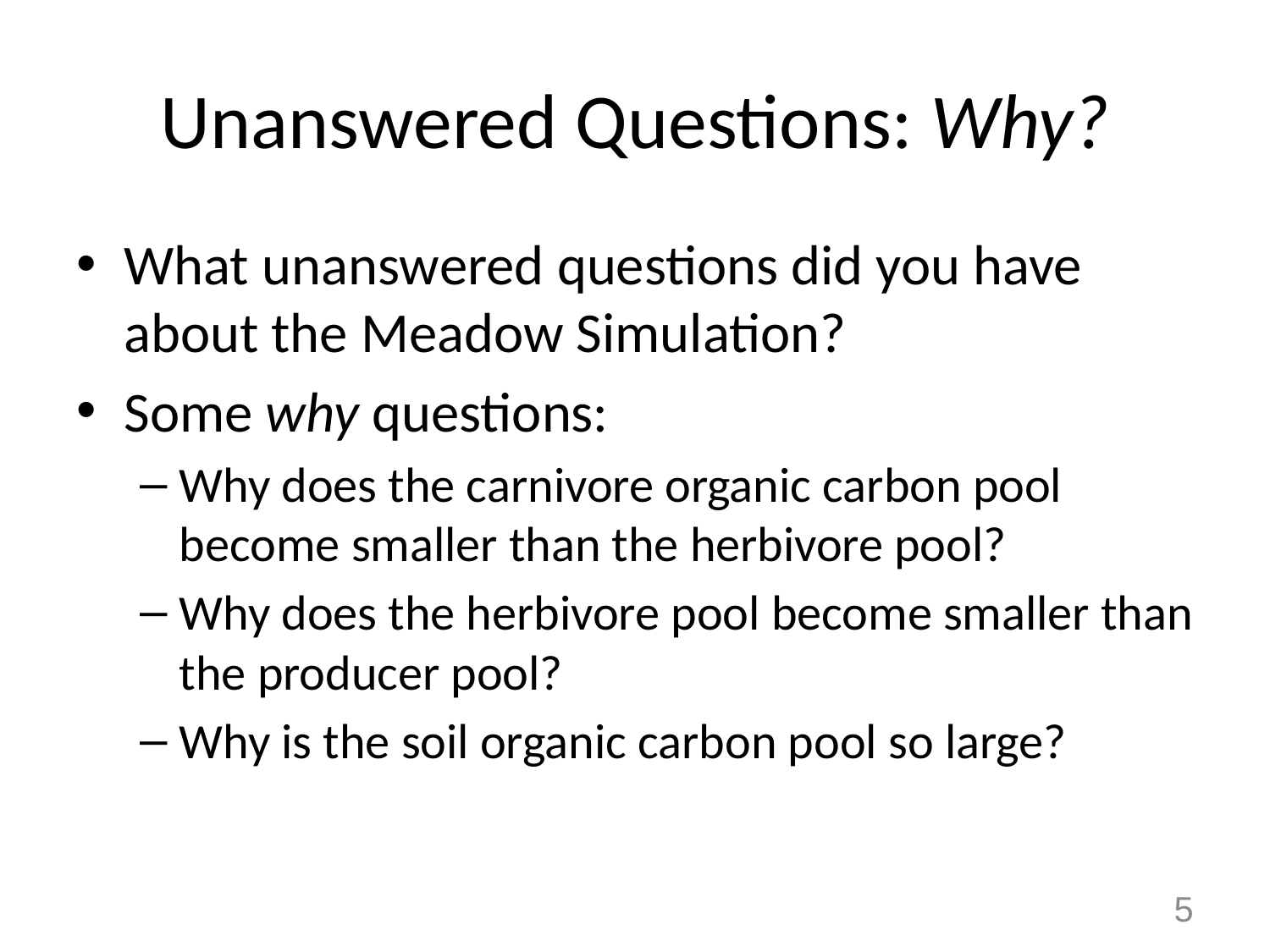

# Unanswered Questions: Why?
What unanswered questions did you have about the Meadow Simulation?
Some why questions:
Why does the carnivore organic carbon pool become smaller than the herbivore pool?
Why does the herbivore pool become smaller than the producer pool?
Why is the soil organic carbon pool so large?
5